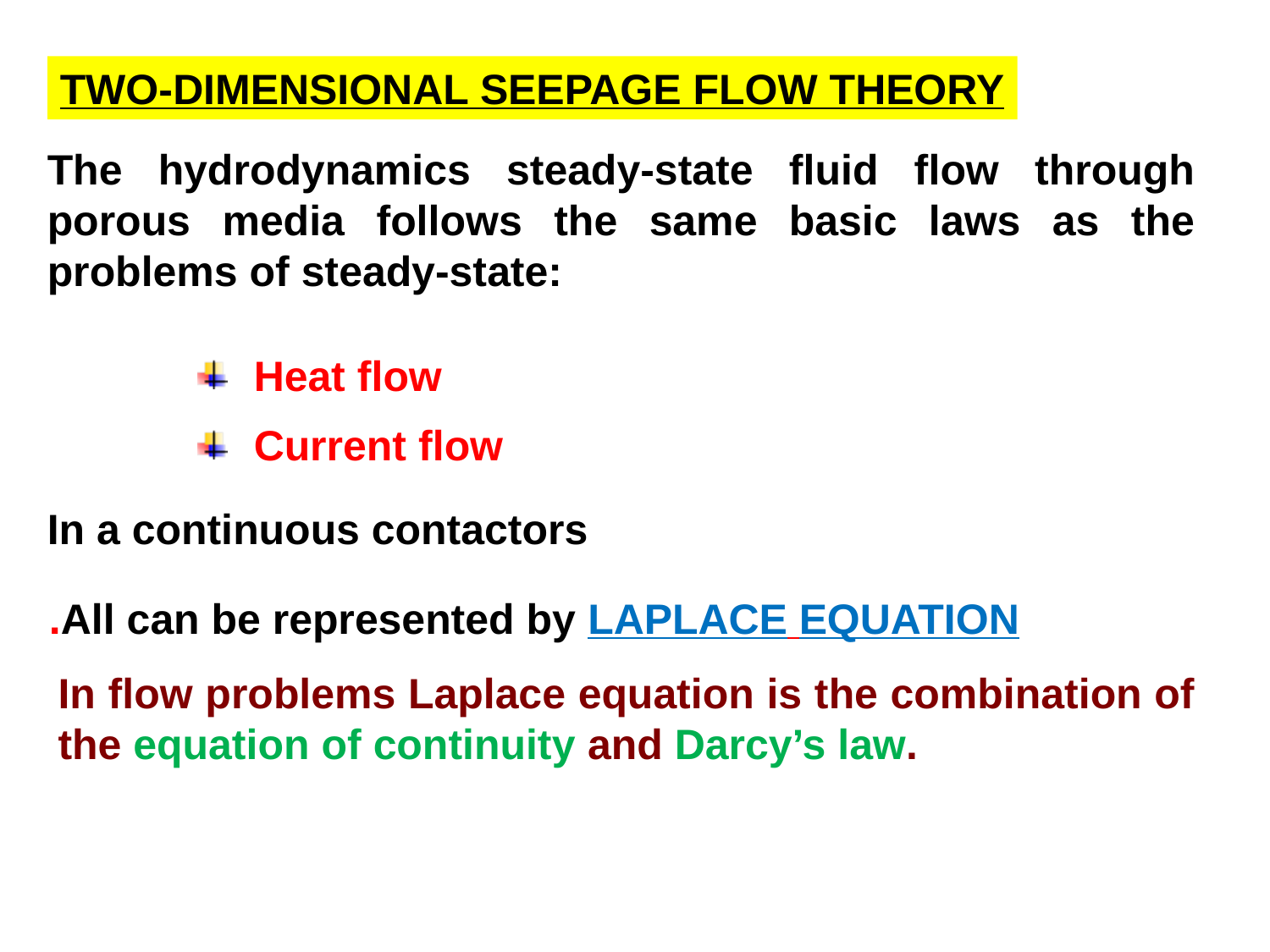

TWO-DIMENSIONAL SEEPAGE FLOW THEORY
The hydrodynamics steady-state fluid flow through porous media follows the same basic laws as the problems of steady-state:
Heat flow
Current flow
In a continuous contactors
All can be represented by LAPLACE EQUATION.
In flow problems Laplace equation is the combination of the equation of continuity and Darcy’s law.